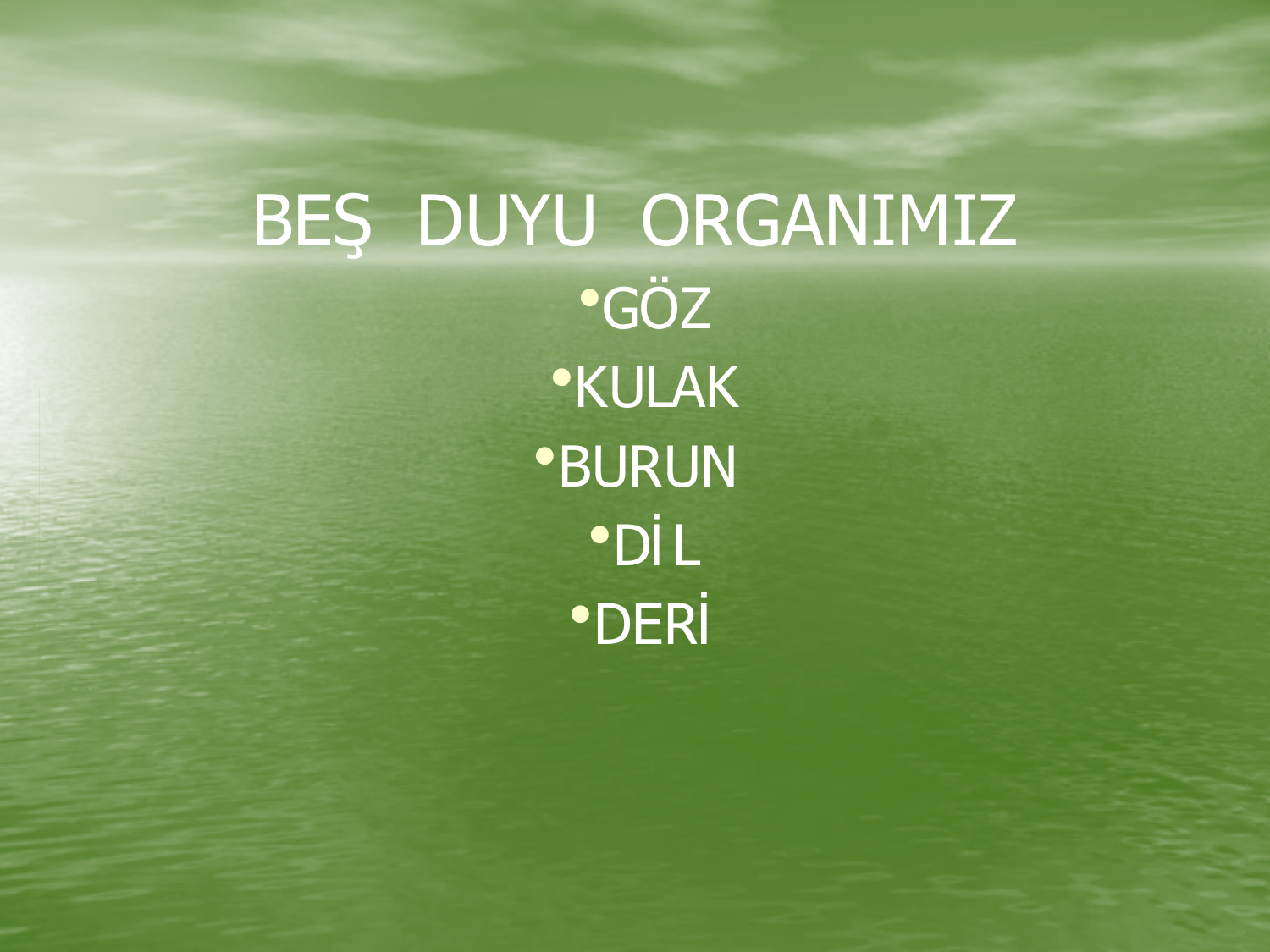

# BEŞ  DUYU  ORGANIMIZ
GÖZ
KULAK
BURUN
DİL
DERİ